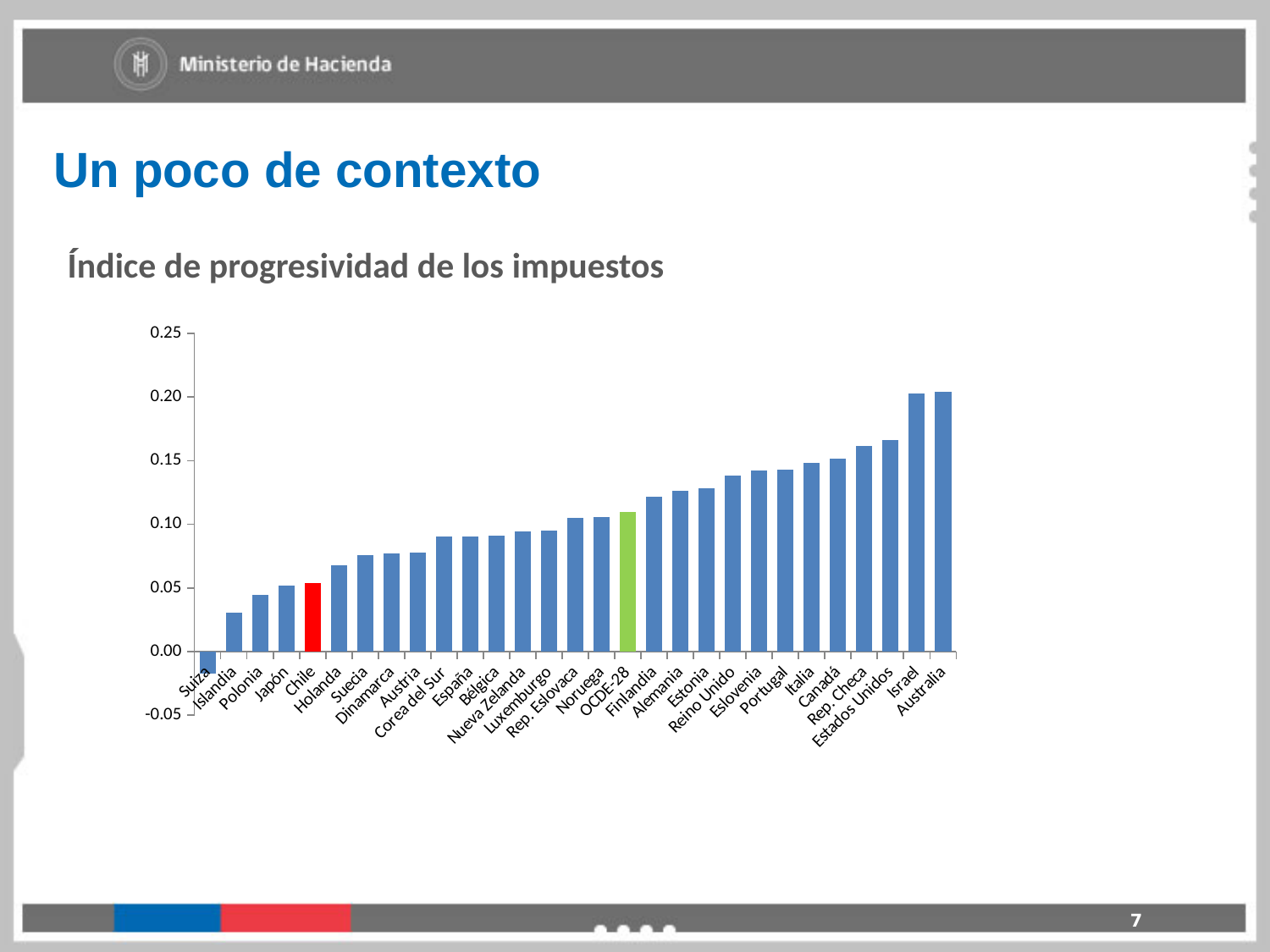

Un poco de contexto
Índice de progresividad de los impuestos

### Chart

| Category | Progressivity index of household taxes |
|---|---|
| Suiza | -0.017187915045944305 |
| Islandia | 0.030584116347332546 |
| Polonia | 0.044784994488739044 |
| Japón | 0.05171719817830139 |
| Chile | 0.054114217680297894 |
| Holanda | 0.0677898183989525 |
| Suecia | 0.07549757945401904 |
| Dinamarca | 0.07706364791426278 |
| Austria | 0.07803183559653888 |
| Corea del Sur | 0.09031155289559821 |
| España | 0.09038110002527656 |
| Bélgica | 0.09084825127830642 |
| Nueva Zelanda | 0.09426236198836026 |
| Luxemburgo | 0.09497233560743865 |
| Rep. Eslovaca | 0.10503994402667949 |
| Noruega | 0.1057976679098187 |
| OCDE-28 | 0.10963161076232193 |
| Finlandia | 0.12179658287117862 |
| Alemania | 0.12653146148143418 |
| Estonia | 0.12862705457961077 |
| Reino Unido | 0.13799238981479336 |
| Eslovenia | 0.1426100681842548 |
| Portugal | 0.14308673124955568 |
| Italia | 0.14827460356783387 |
| Canadá | 0.1513871212957207 |
| Rep. Checa | 0.16175455128980717 |
| Estados Unidos | 0.16603239387952376 |
| Israel | 0.20266612774121906 |
| Australia | 0.2038841182327012 |
7